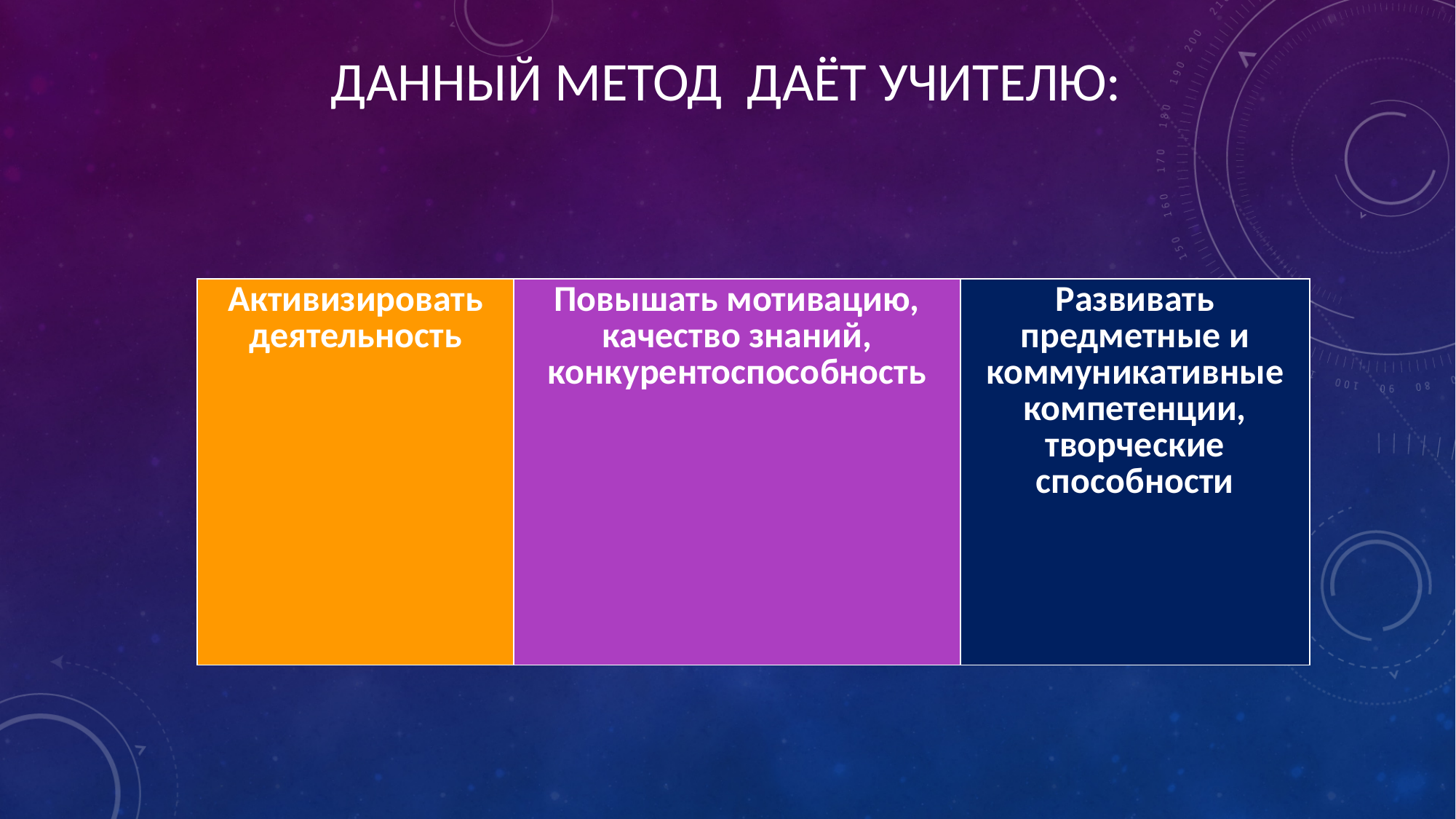

Данный метод  даёт учителю:
| Активизировать деятельность | Повышать мотивацию, качество знаний, конкурентоспособность | Развивать предметные и коммуникативные компетенции, творческие способности |
| --- | --- | --- |